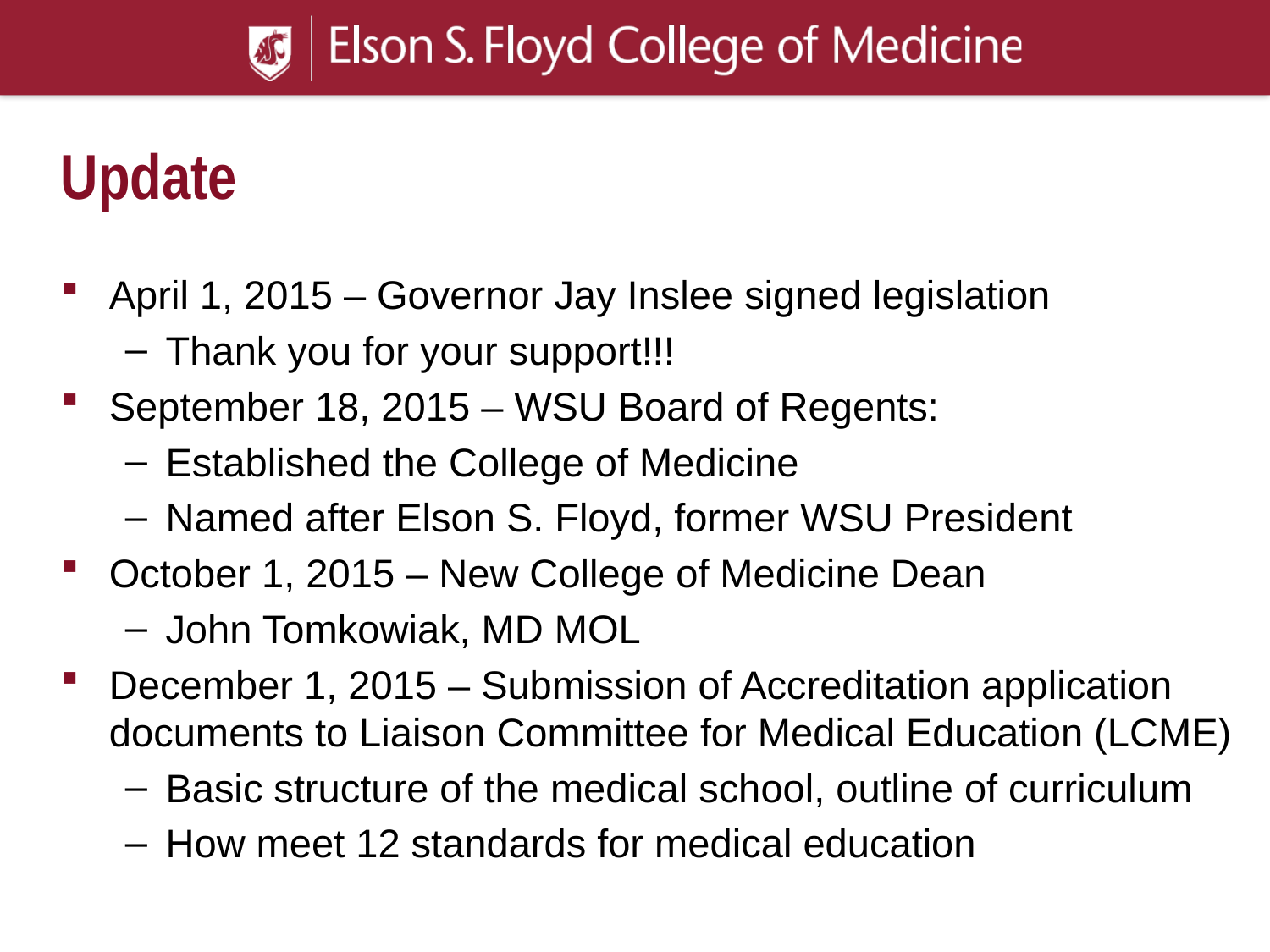

# Update
April 1, 2015 – Governor Jay Inslee signed legislation
Thank you for your support!!!
September 18, 2015 – WSU Board of Regents:
Established the College of Medicine
Named after Elson S. Floyd, former WSU President
October 1, 2015 – New College of Medicine Dean
John Tomkowiak, MD MOL
December 1, 2015 – Submission of Accreditation application documents to Liaison Committee for Medical Education (LCME)
Basic structure of the medical school, outline of curriculum
How meet 12 standards for medical education